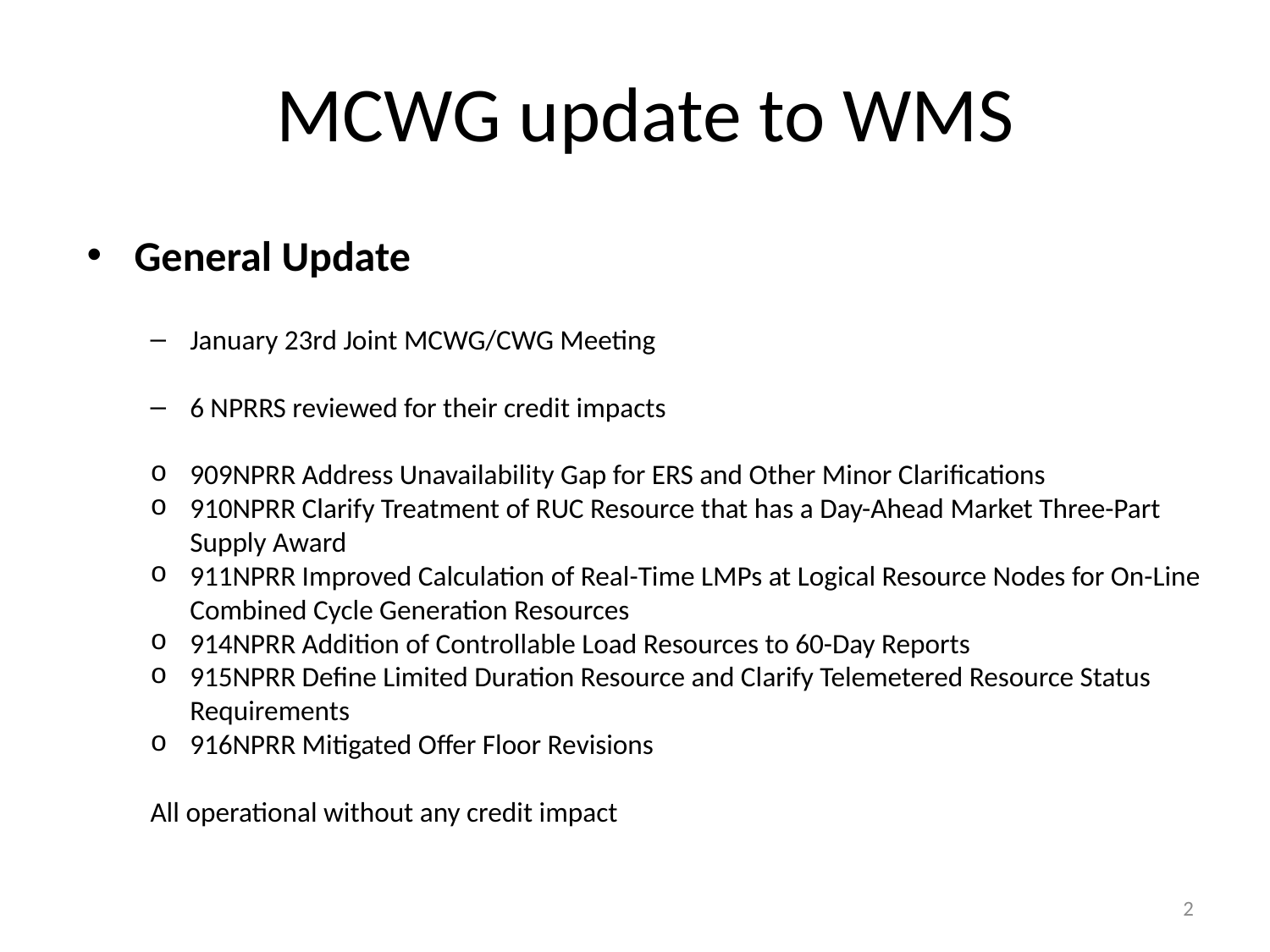

# MCWG update to WMS
General Update

January 23rd Joint MCWG/CWG Meeting

6 NPRRS reviewed for their credit impacts

909NPRR Address Unavailability Gap for ERS and Other Minor Clarifications
910NPRR Clarify Treatment of RUC Resource that has a Day-Ahead Market Three-Part Supply Award
911NPRR Improved Calculation of Real-Time LMPs at Logical Resource Nodes for On-Line Combined Cycle Generation Resources
914NPRR Addition of Controllable Load Resources to 60-Day Reports
915NPRR Define Limited Duration Resource and Clarify Telemetered Resource Status Requirements
916NPRR Mitigated Offer Floor Revisions

All operational without any credit impact

2